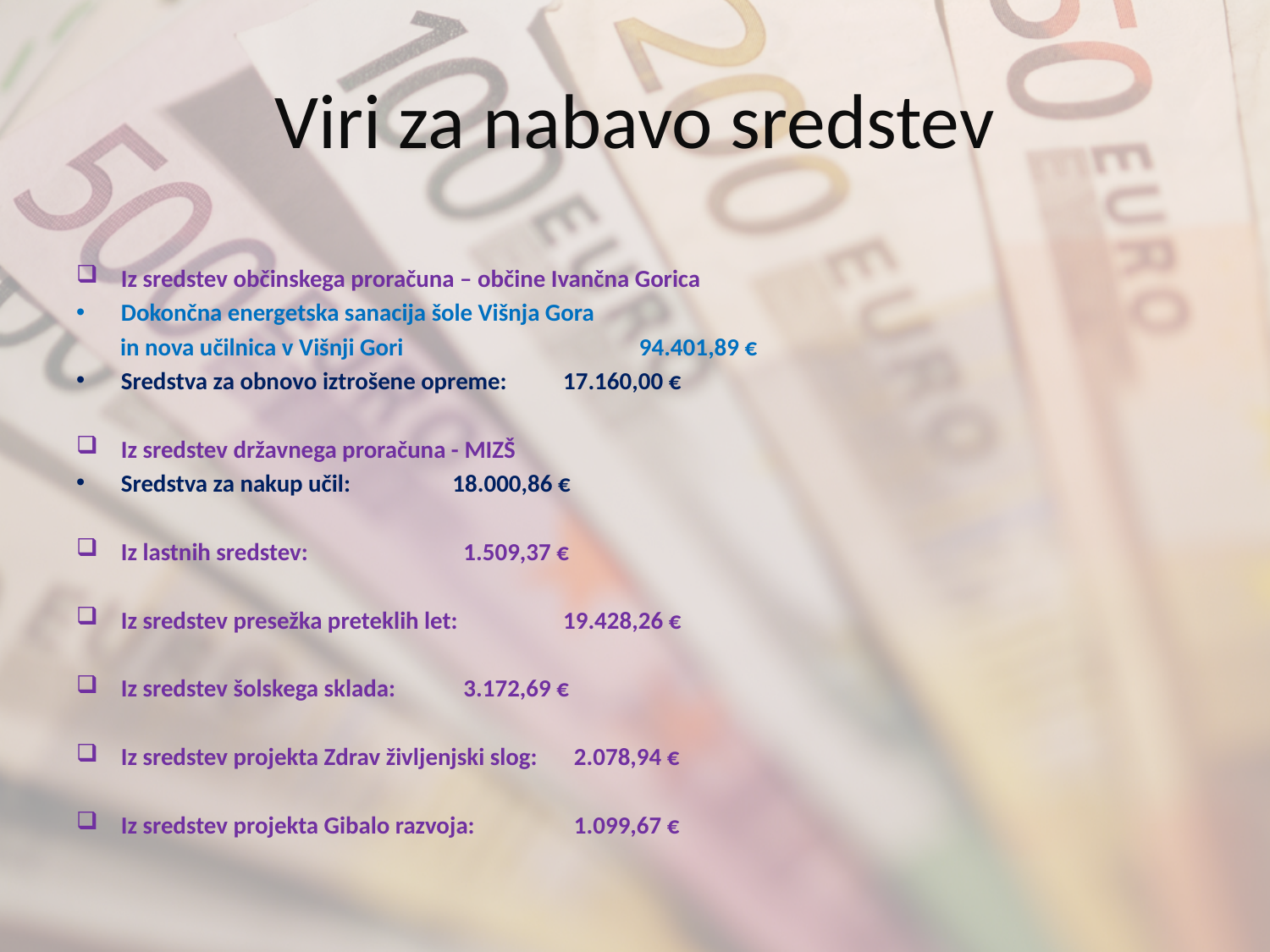

# Viri za nabavo sredstev

Iz sredstev občinskega proračuna – občine Ivančna Gorica
Dokončna energetska sanacija šole Višnja Gora
        in nova učilnica v Višnji Gori 			                      94.401,89 €
Sredstva za obnovo iztrošene opreme:			17.160,00 €

Iz sredstev državnega proračuna - MIZŠ
Sredstva za nakup učil:				18.000,86 €

Iz lastnih sredstev:				 	  1.509,37 €

Iz sredstev presežka preteklih let:			19.428,26 €

Iz sredstev šolskega sklada:				  3.172,69 €

Iz sredstev projekta Zdrav življenjski slog:			  2.078,94 €

Iz sredstev projekta Gibalo razvoja:			  1.099,67 €